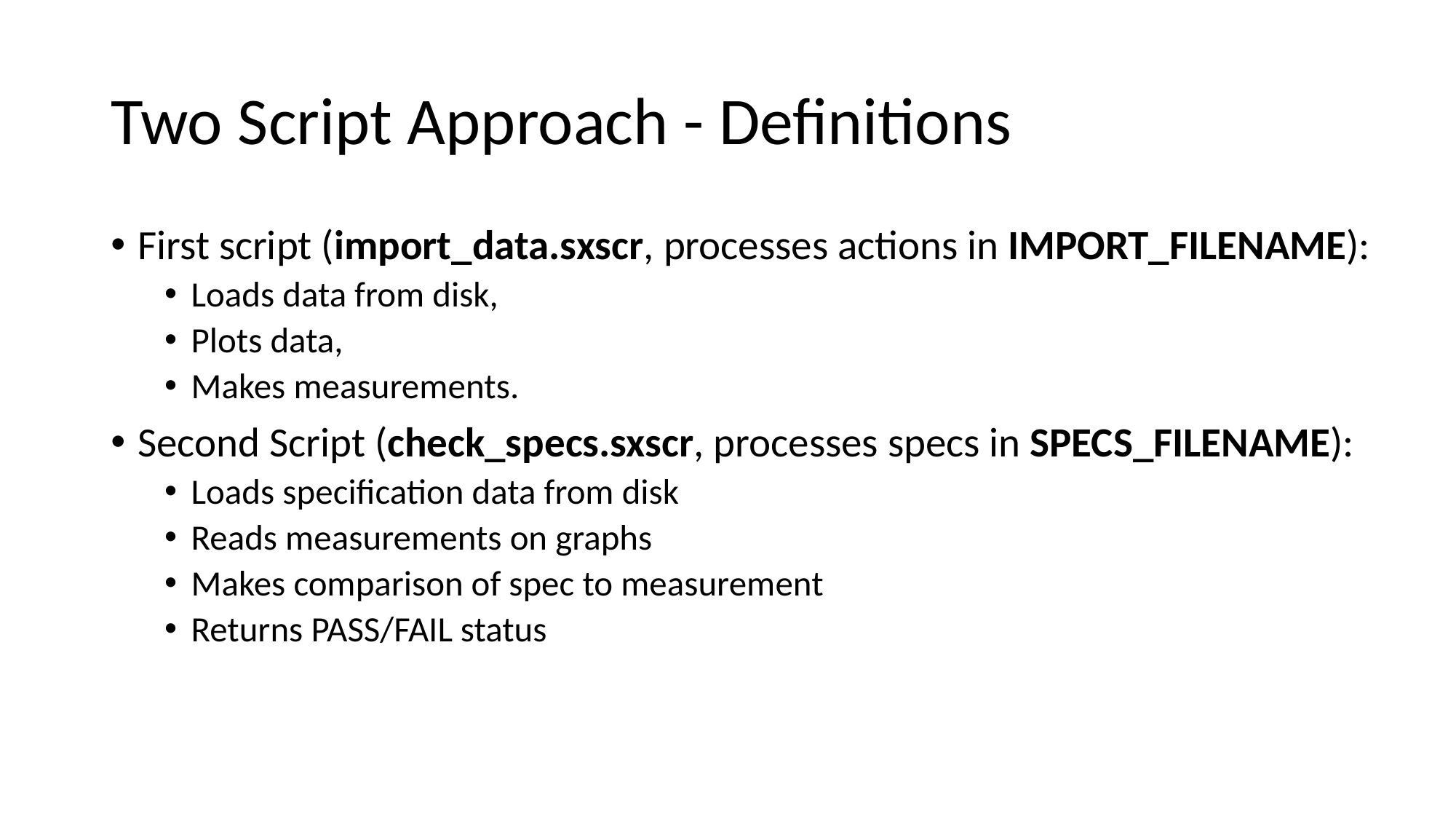

# Two Script Approach - Definitions
First script (import_data.sxscr, processes actions in IMPORT_FILENAME):
Loads data from disk,
Plots data,
Makes measurements.
Second Script (check_specs.sxscr, processes specs in SPECS_FILENAME):
Loads specification data from disk
Reads measurements on graphs
Makes comparison of spec to measurement
Returns PASS/FAIL status